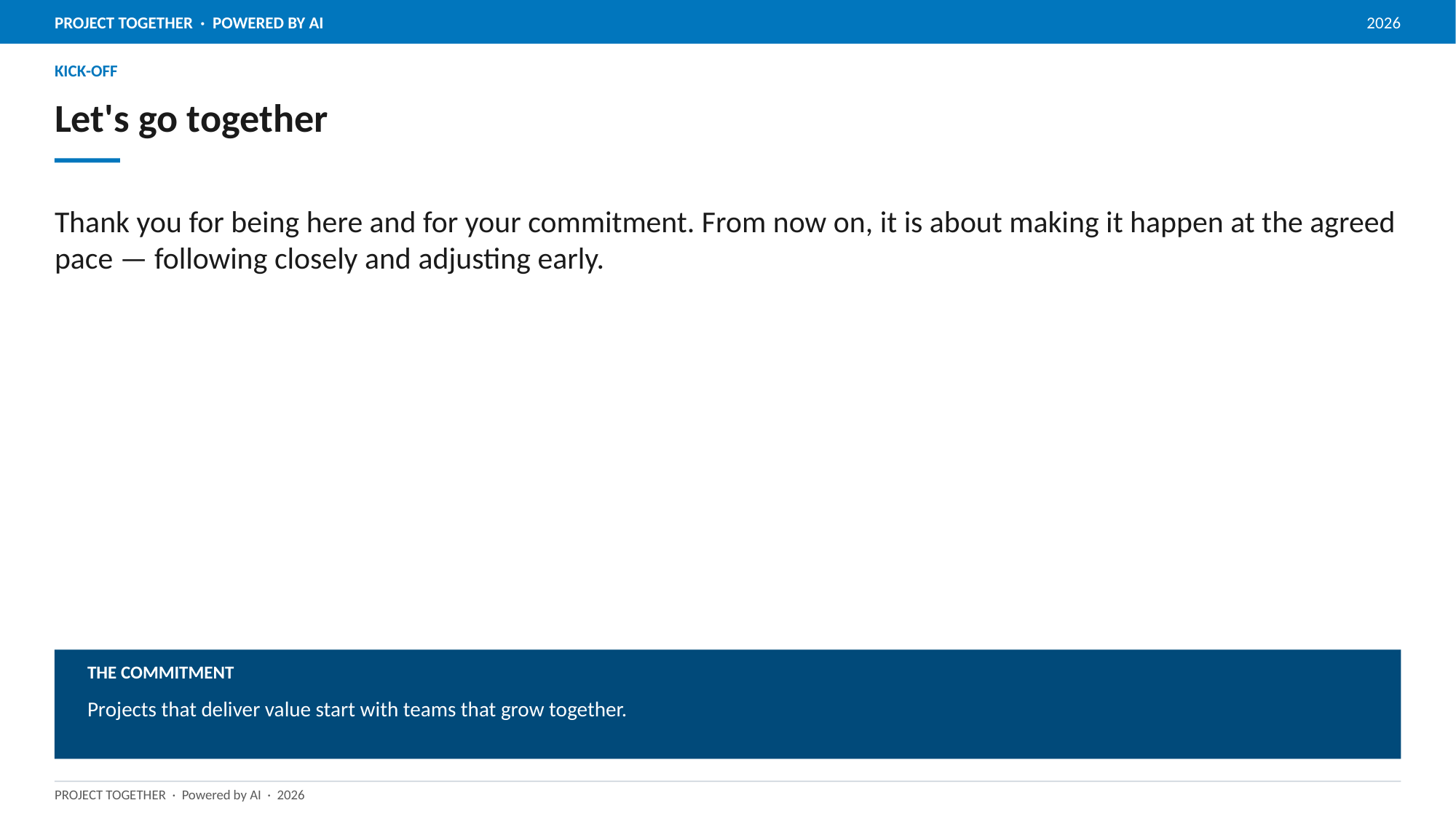

KICK-OFF
# Let's go together
Thank you for being here and for your commitment. From now on, it is about making it happen at the agreed pace — following closely and adjusting early.
THE COMMITMENT
Projects that deliver value start with teams that grow together.